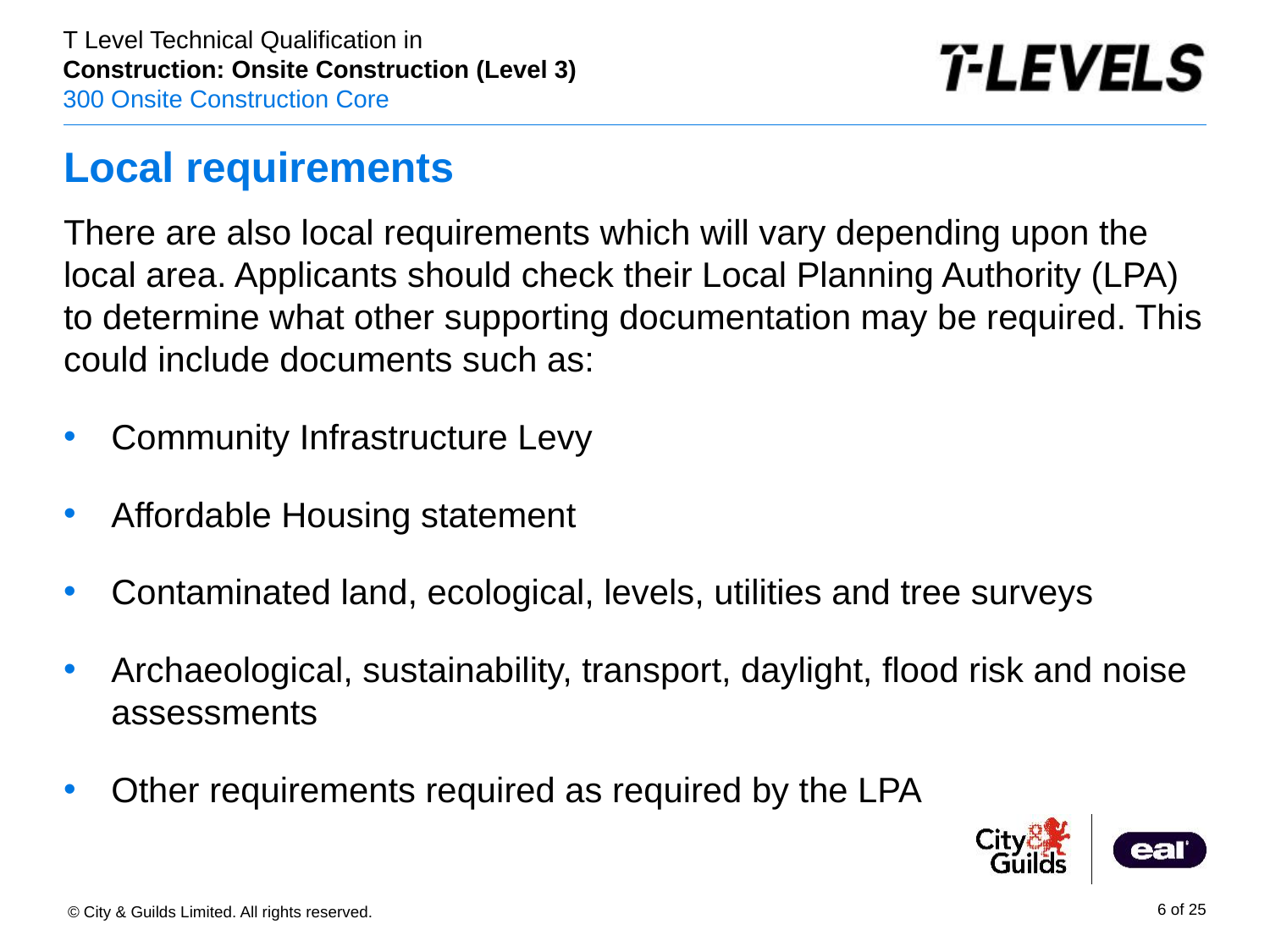

# Local requirements
There are also local requirements which will vary depending upon the local area. Applicants should check their Local Planning Authority (LPA) to determine what other supporting documentation may be required. This could include documents such as:
Community Infrastructure Levy
Affordable Housing statement
Contaminated land, ecological, levels, utilities and tree surveys
Archaeological, sustainability, transport, daylight, flood risk and noise assessments
Other requirements required as required by the LPA